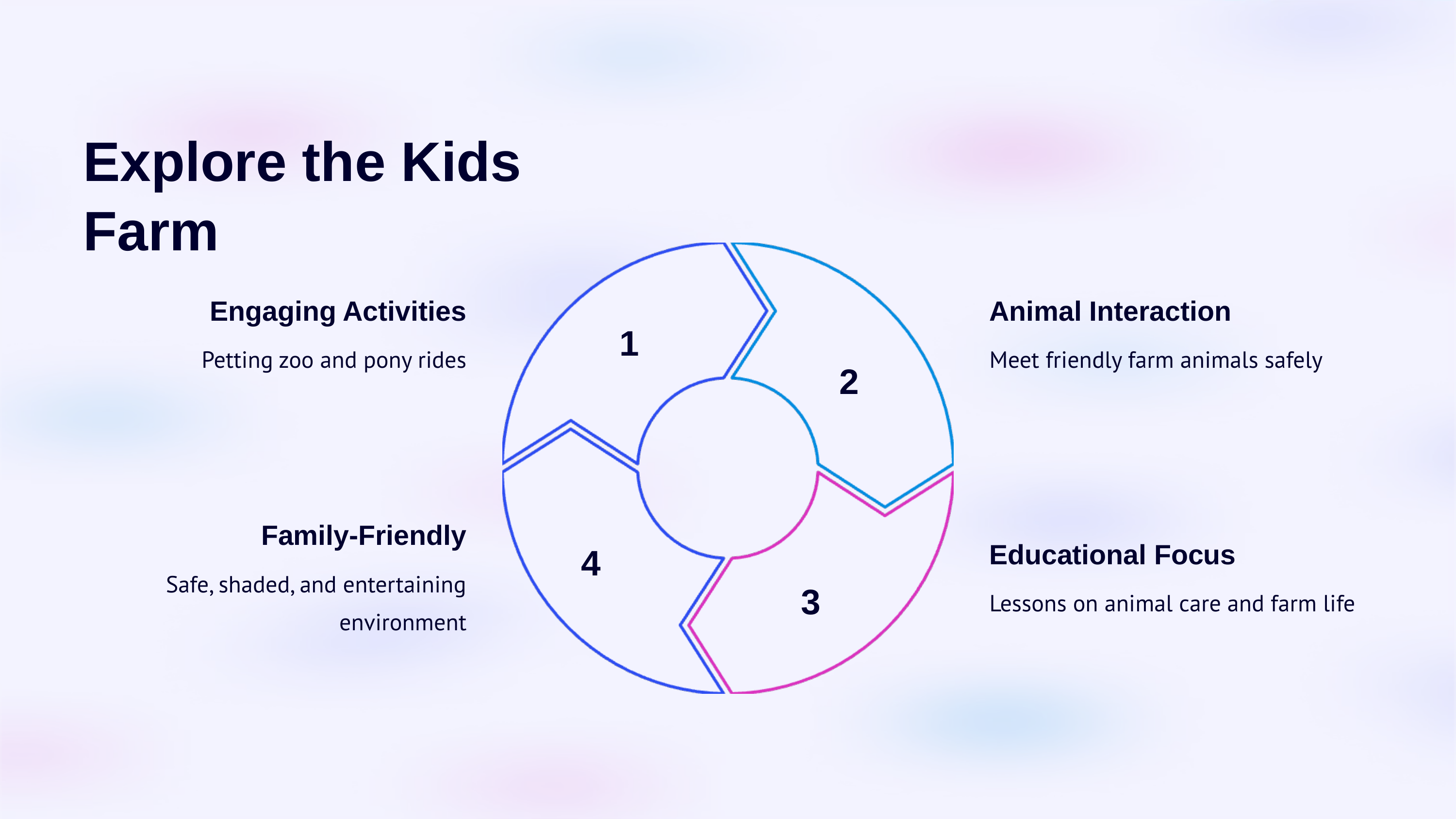

Explore the Kids Farm

Engaging Activities
Animal Interaction
1
Petting zoo and pony rides
Meet friendly farm animals safely
2
Family-Friendly
4
Educational Focus
Safe, shaded, and entertaining environment
3
Lessons on animal care and farm life